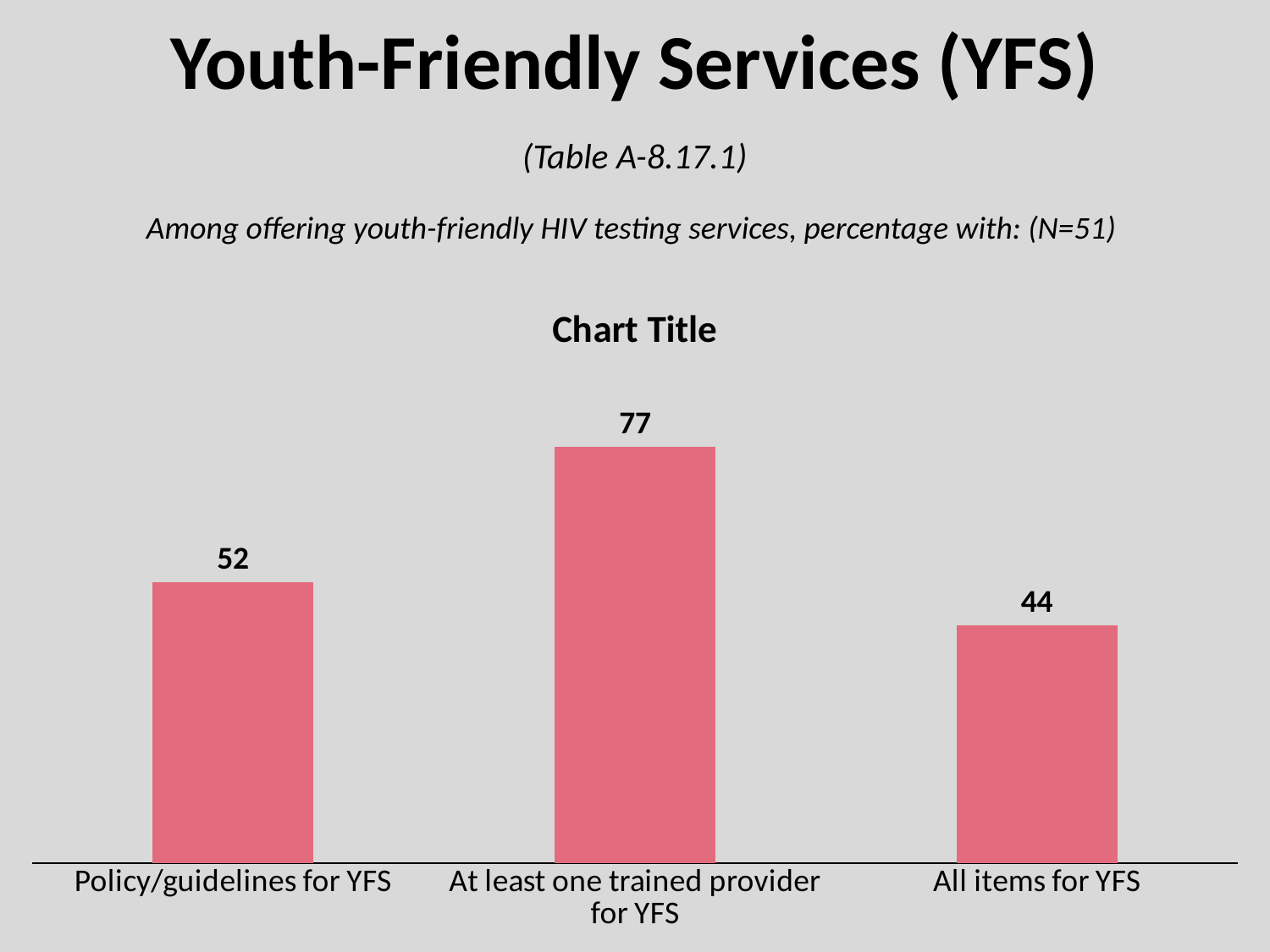

# Youth-Friendly Services (YFS)
(Table A-8.17.1)
Among offering youth-friendly HIV testing services, percentage with: (N=51)

### Chart:

| Category |  |
|---|---|
| Policy/guidelines for YFS | 52.0 |
| At least one trained provider for YFS | 77.0 |
| All items for YFS | 44.0 |